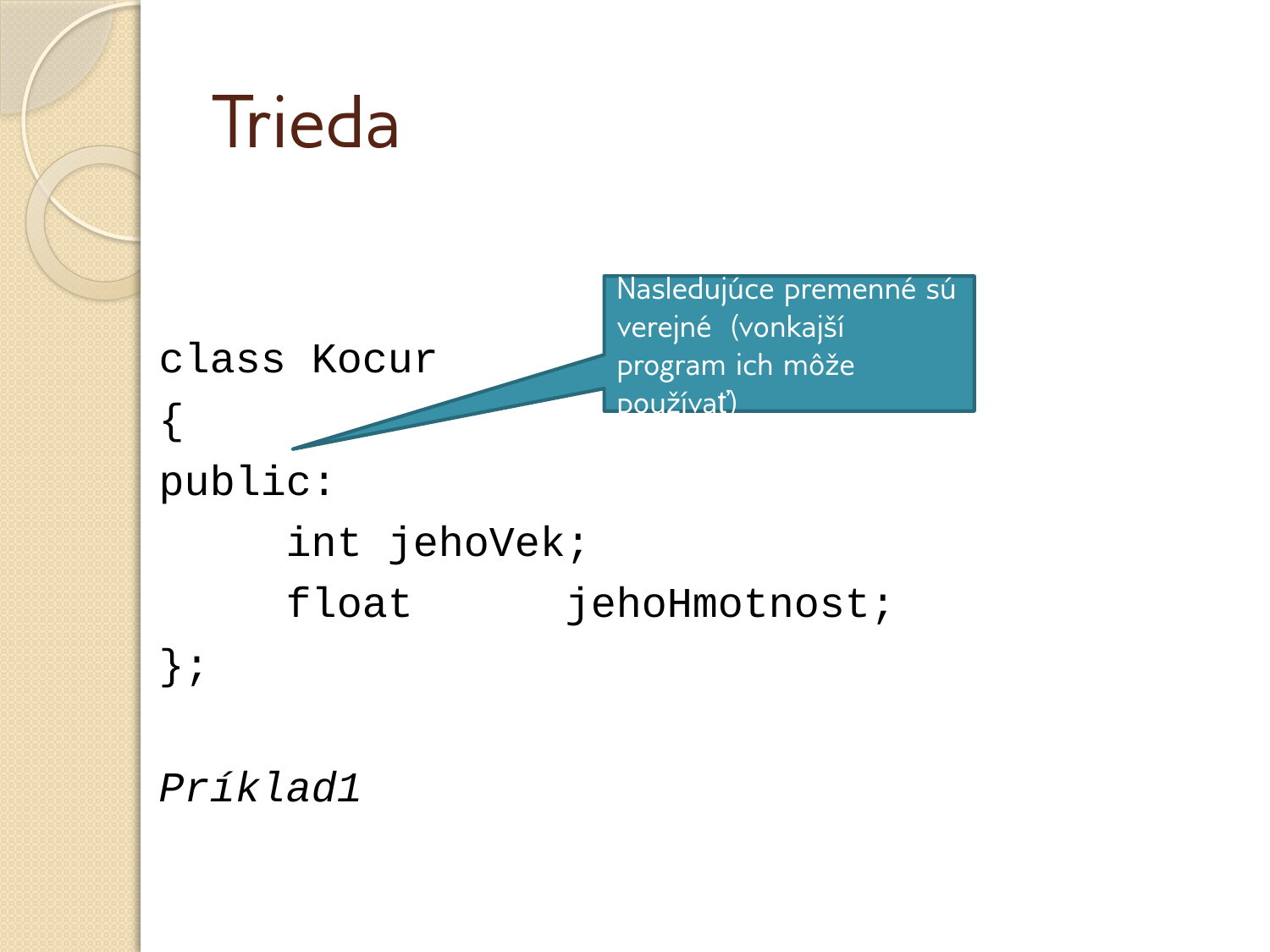

# Trieda

class Kocur
{
public:
	int jehoVek;
	float	 jehoHmotnost;
};

Príklad1

Nasledujúce premenné sú verejné  (vonkajší program ich môže používať)